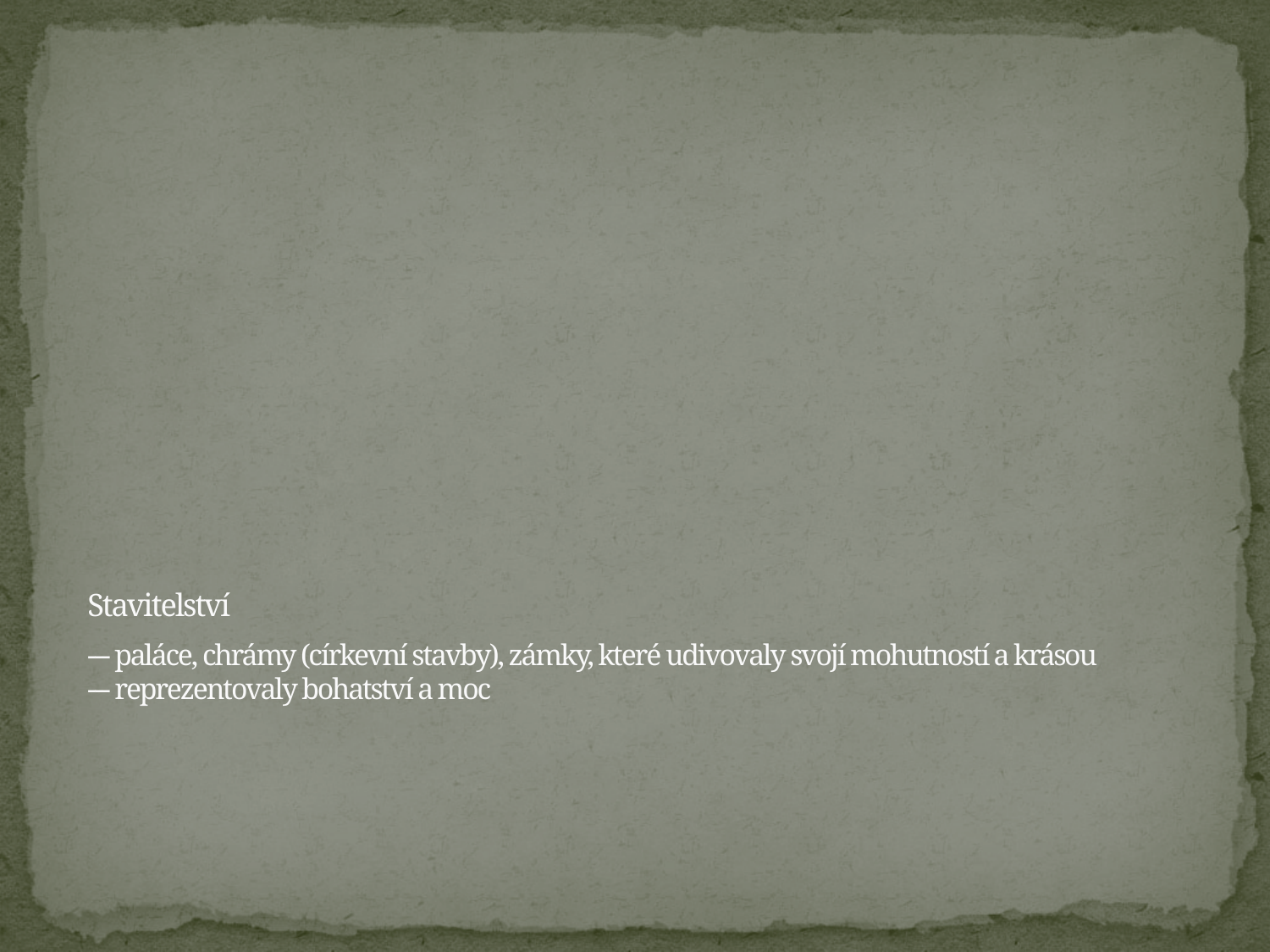

# Stavitelství --- paláce, chrámy (církevní stavby), zámky, které udivovaly svojí mohutností a krásou --- reprezentovaly bohatství a moc